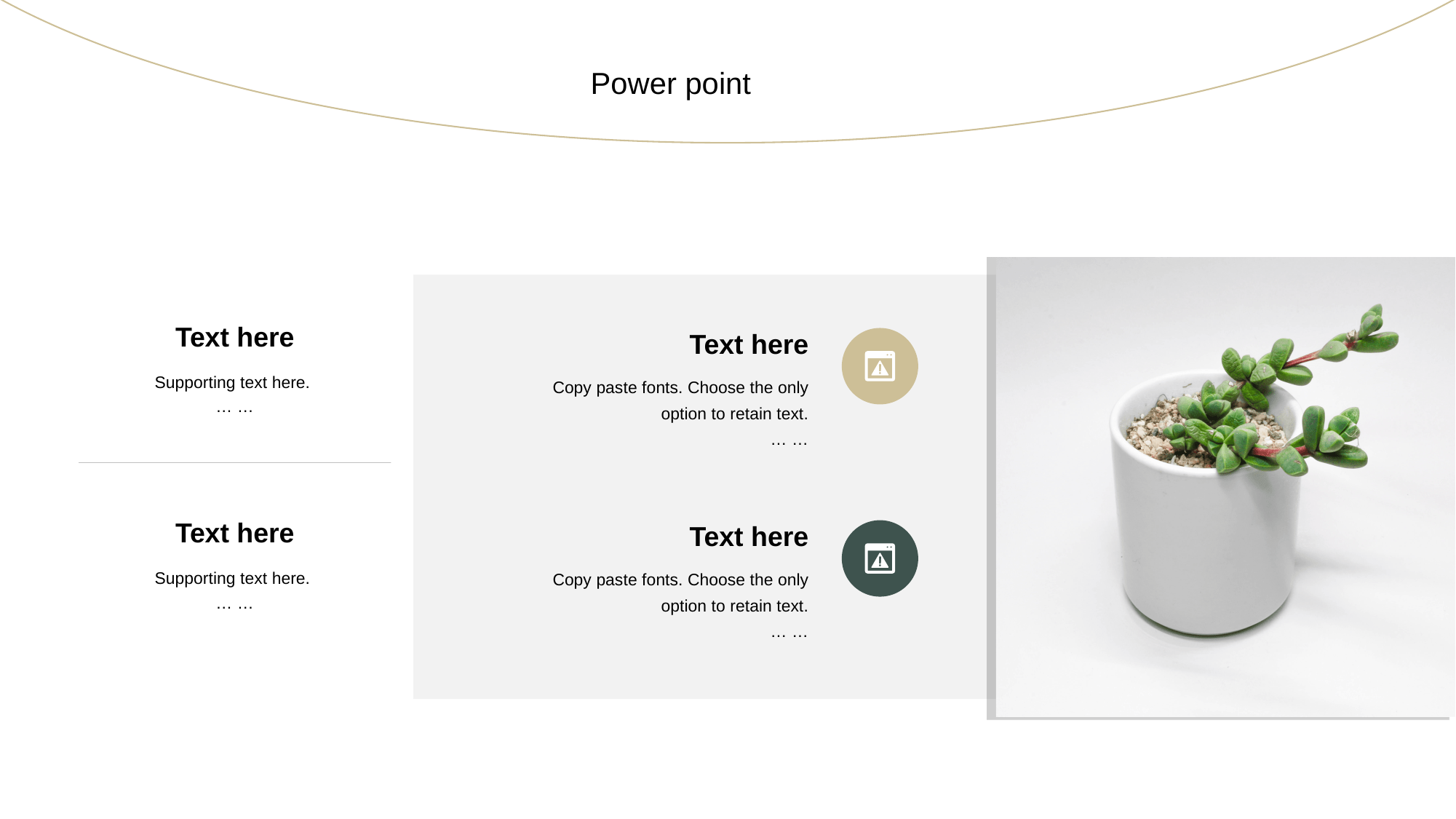

Power point

Text here
Supporting text here.
… …
Text here

Copy paste fonts. Choose the only option to retain text.
… …
Text here
Supporting text here.
… …
Text here

Copy paste fonts. Choose the only option to retain text.
… …